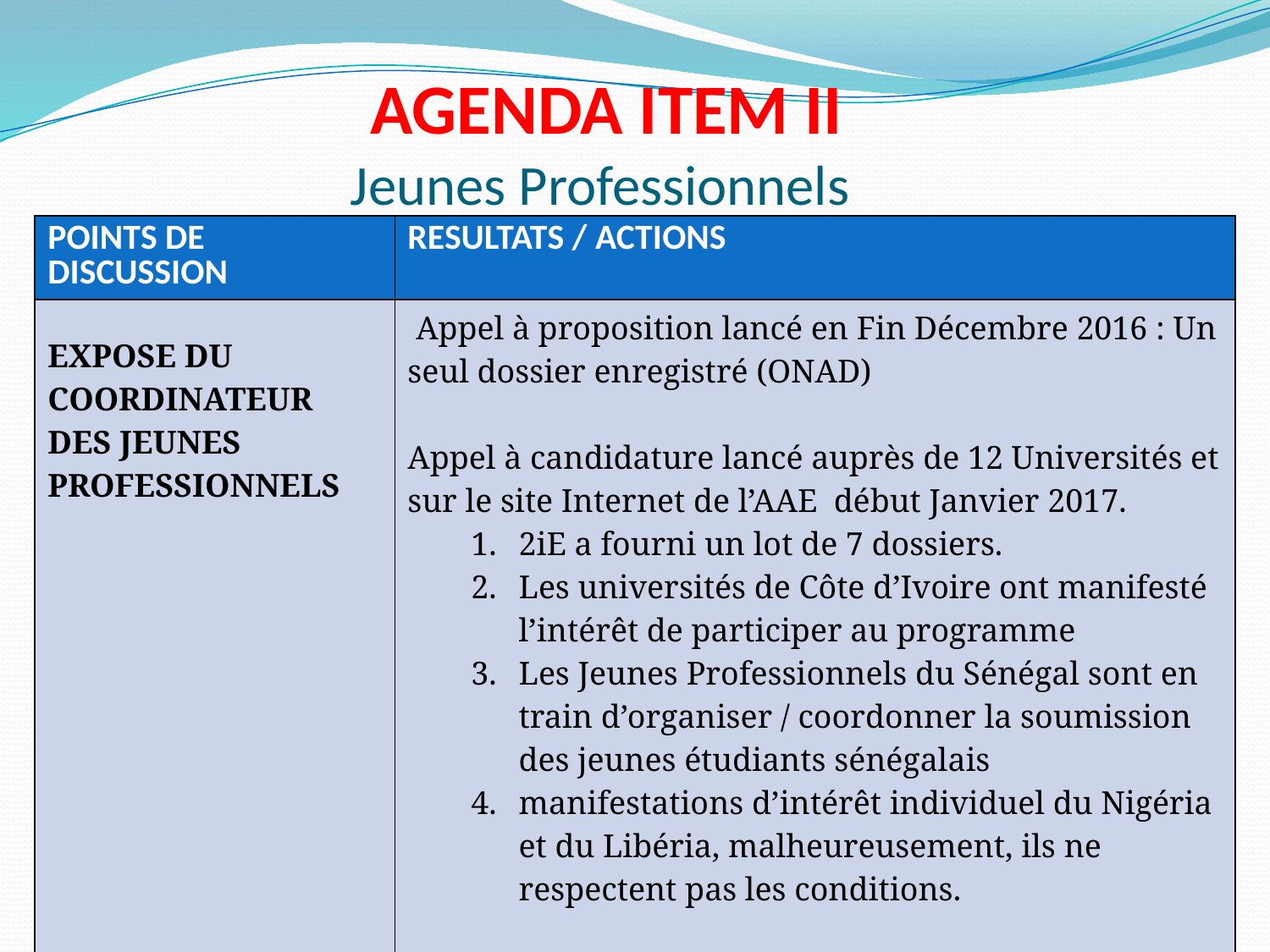

# AGENDA ITEM II Jeunes Professionnels
| POINTS DE DISCUSSION | RESULTATS / ACTIONS |
| --- | --- |
| EXPOSE du COORDINATEUR DES JEUNES Professionnels | Appel à proposition lancé en Fin Décembre 2016 : Un seul dossier enregistré (ONAD) Appel à candidature lancé auprès de 12 Universités et sur le site Internet de l’AAE  début Janvier 2017. 2iE a fourni un lot de 7 dossiers. Les universités de Côte d’Ivoire ont manifesté l’intérêt de participer au programme Les Jeunes Professionnels du Sénégal sont en train d’organiser / coordonner la soumission des jeunes étudiants sénégalais manifestations d’intérêt individuel du Nigéria et du Libéria, malheureusement, ils ne respectent pas les conditions.   Date limite le 28 Février 2017  (A repousser au 31/03/2017) |